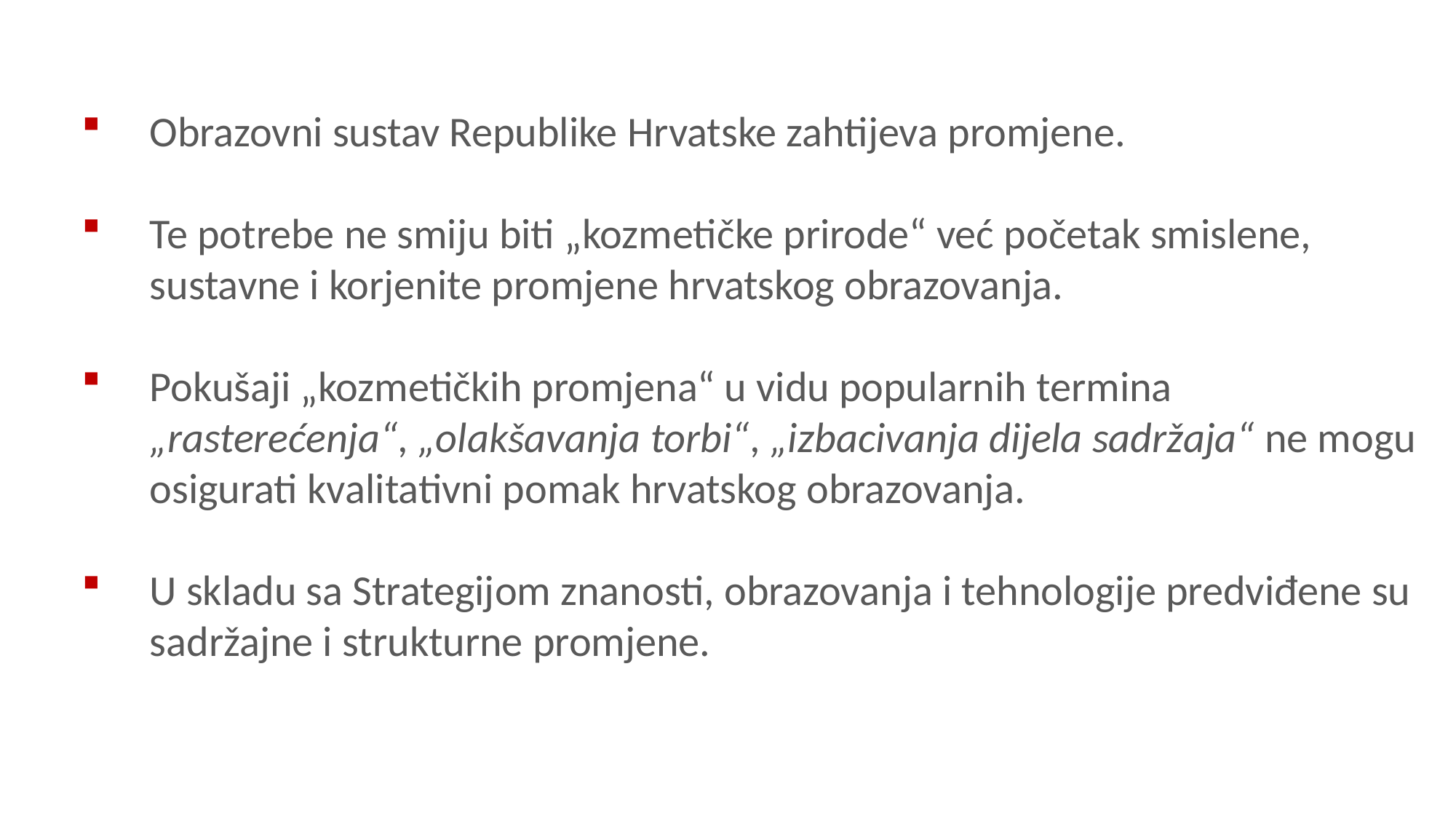

Obrazovni sustav Republike Hrvatske zahtijeva promjene.

Te potrebe ne smiju biti „kozmetičke prirode“ već početak smislene, sustavne i korjenite promjene hrvatskog obrazovanja.

Pokušaji „kozmetičkih promjena“ u vidu popularnih termina „rasterećenja“, „olakšavanja torbi“, „izbacivanja dijela sadržaja“ ne mogu osigurati kvalitativni pomak hrvatskog obrazovanja.

U skladu sa Strategijom znanosti, obrazovanja i tehnologije predviđene su sadržajne i strukturne promjene.